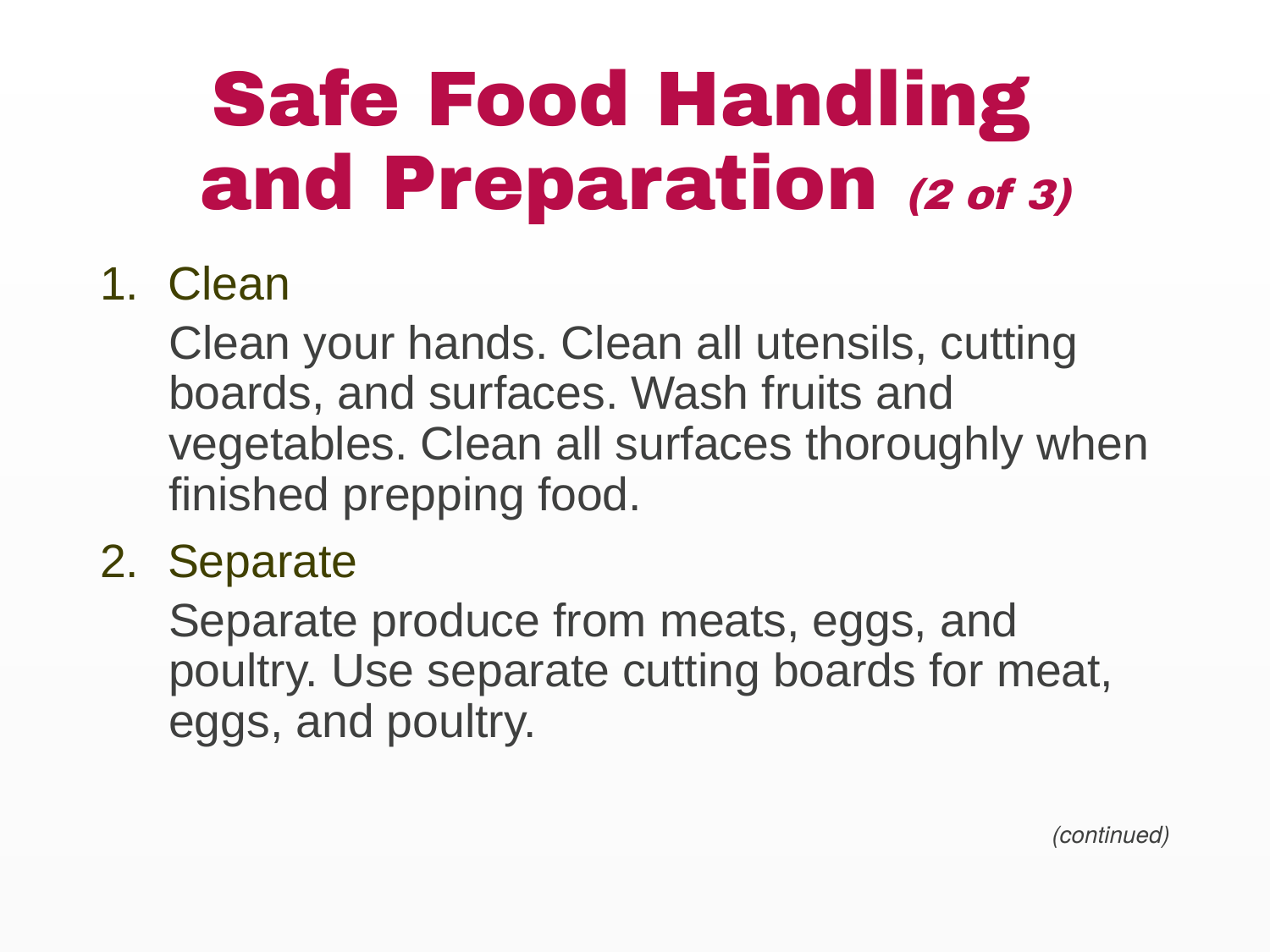

# Safe Food Handling and Preparation (2 of 3)
Clean
Clean your hands. Clean all utensils, cutting boards, and surfaces. Wash fruits and vegetables. Clean all surfaces thoroughly when finished prepping food.
Separate
Separate produce from meats, eggs, and poultry. Use separate cutting boards for meat, eggs, and poultry.

(continued)